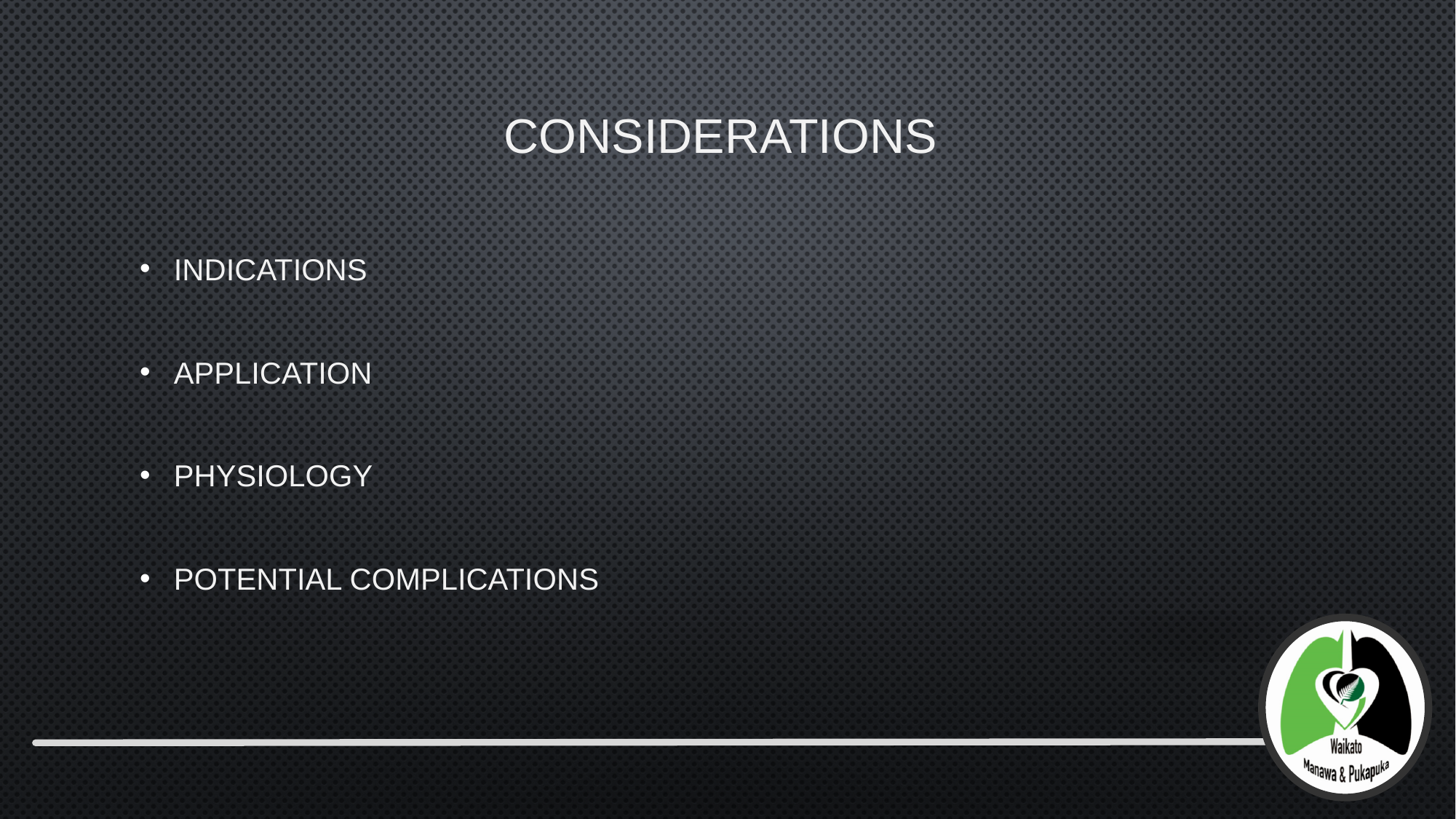

# Considerations
Indications

Application

Physiology

Potential complications